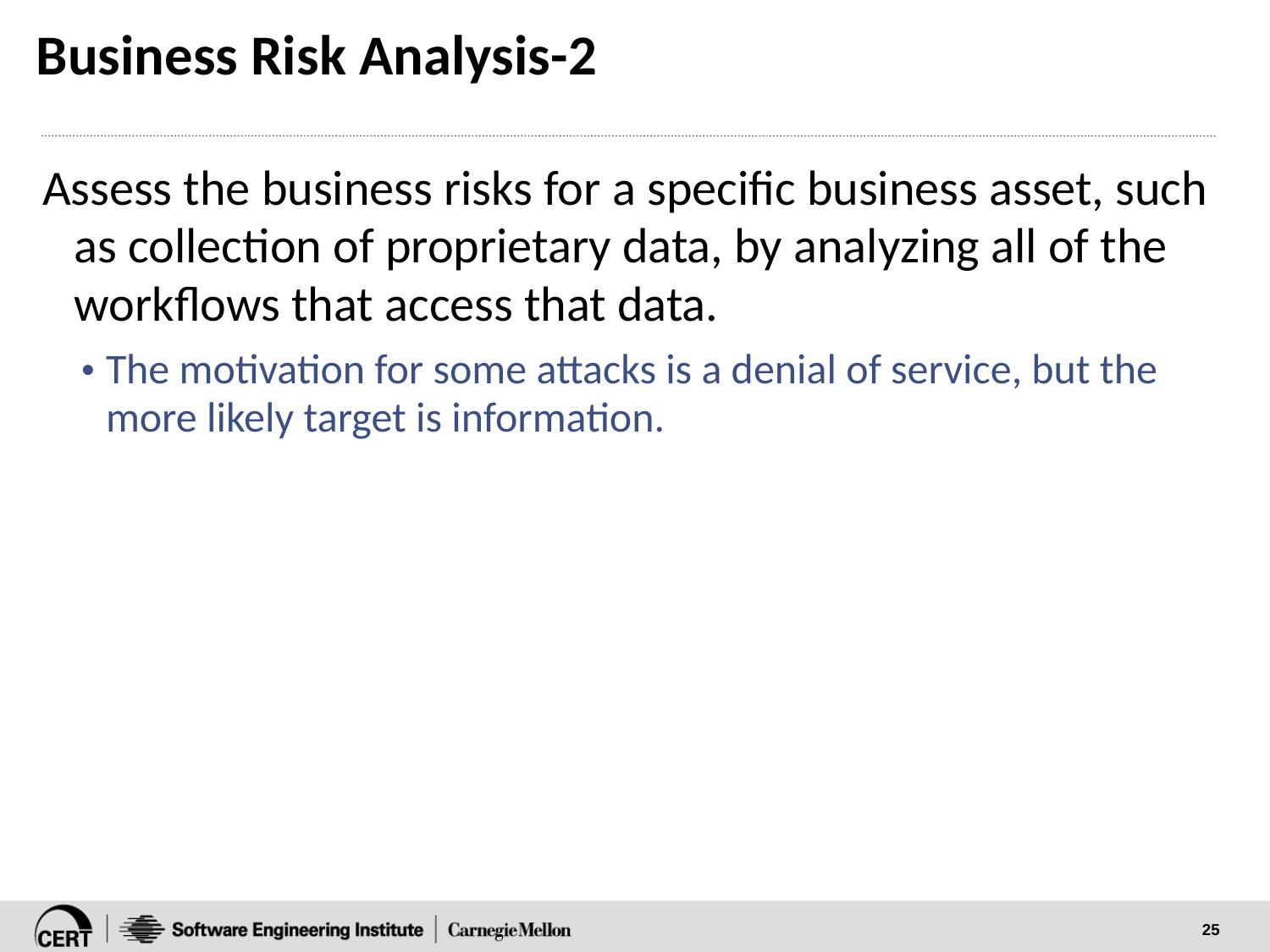

# Business Risk Analysis-2
Assess the business risks for a specific business asset, such as collection of proprietary data, by analyzing all of the workflows that access that data.
The motivation for some attacks is a denial of service, but the more likely target is information.